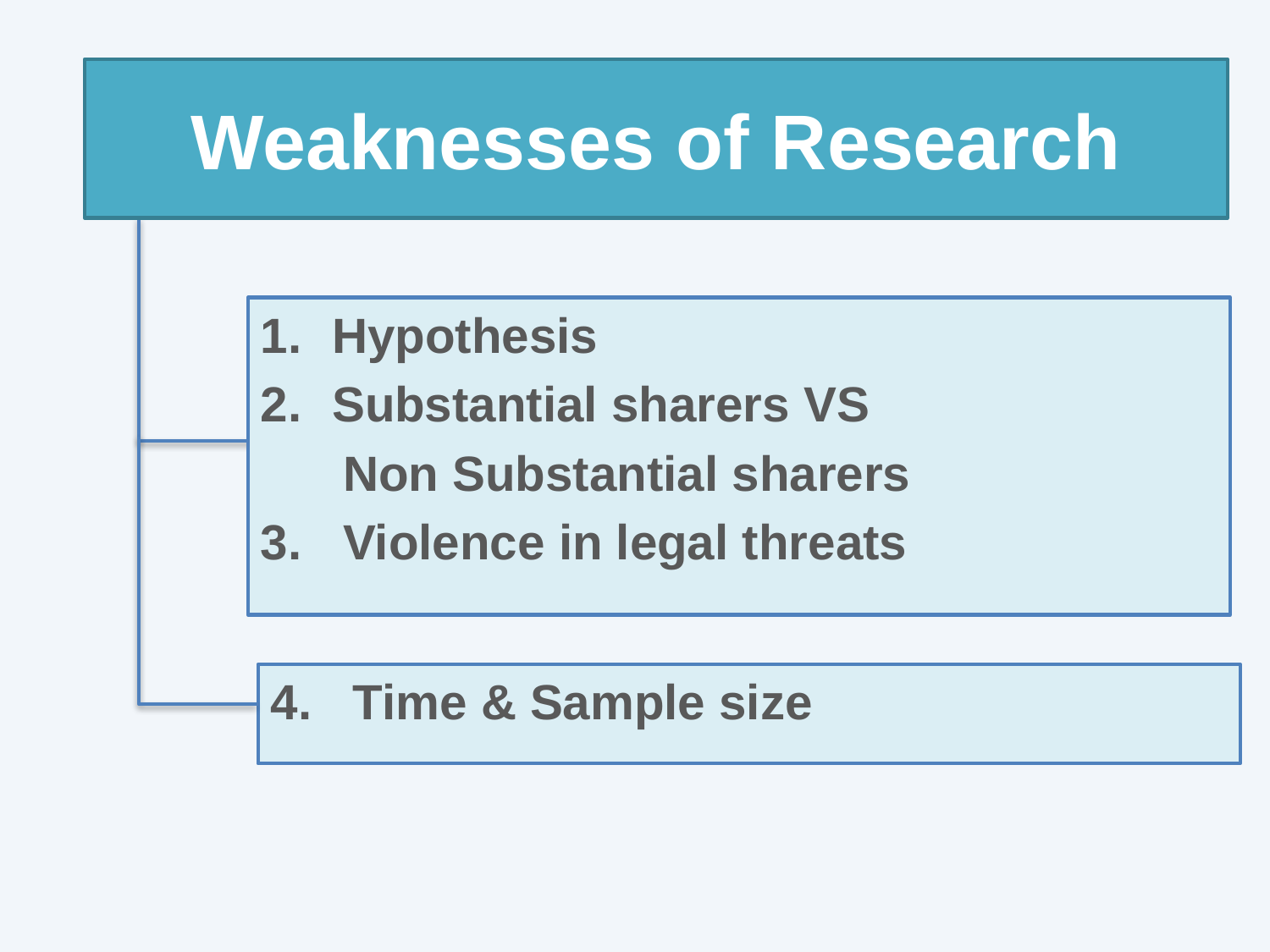

# Weaknesses in Research
Weaknesses of Research
Hypothesis
Substantial sharers VS
      Non Substantial sharers
3.   Violence in legal threats

4.   Time & Sample size